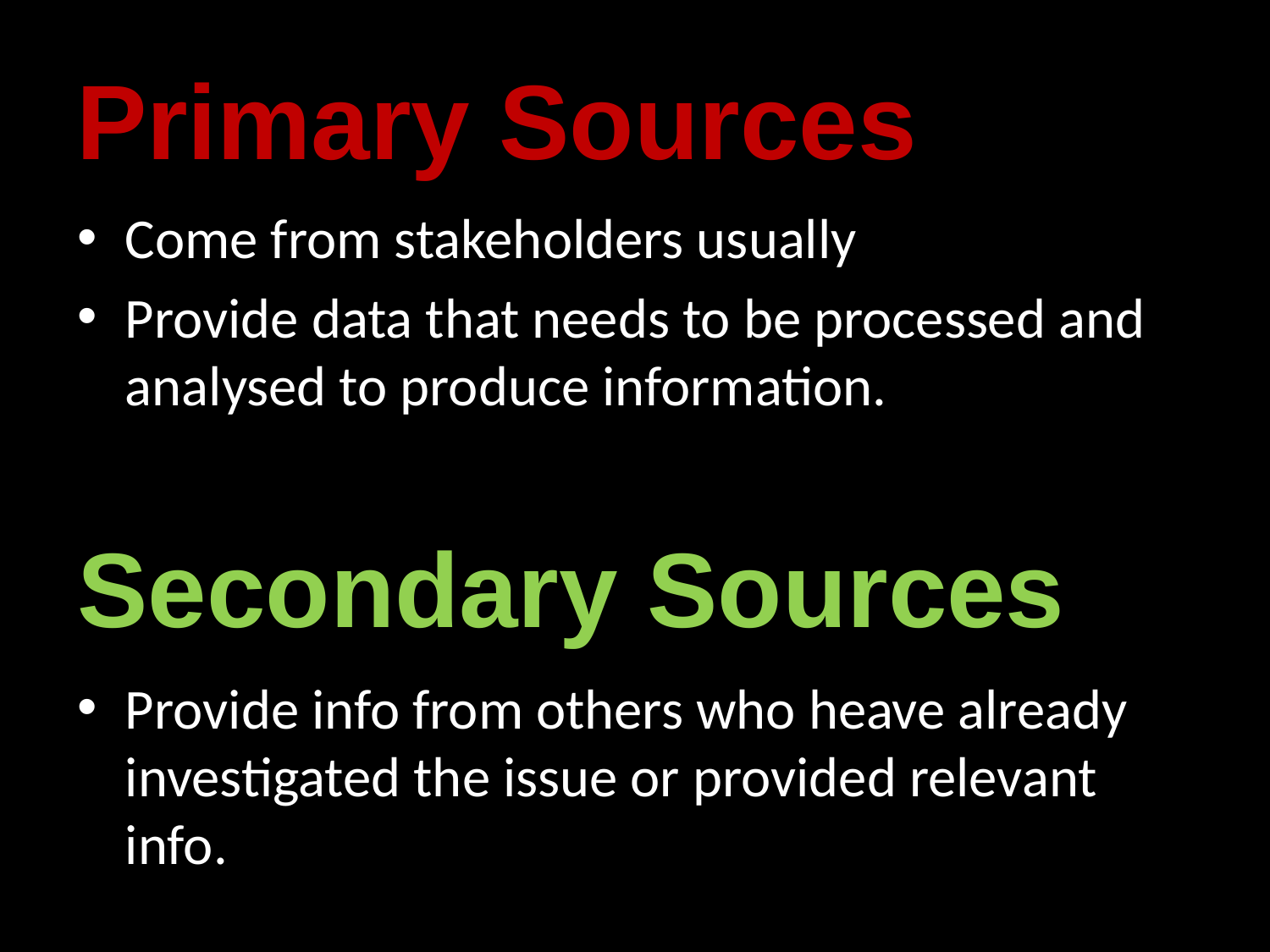

# Primary Sources
Come from stakeholders usually
Provide data that needs to be processed and analysed to produce information.
Secondary Sources
Provide info from others who heave already investigated the issue or provided relevant info.